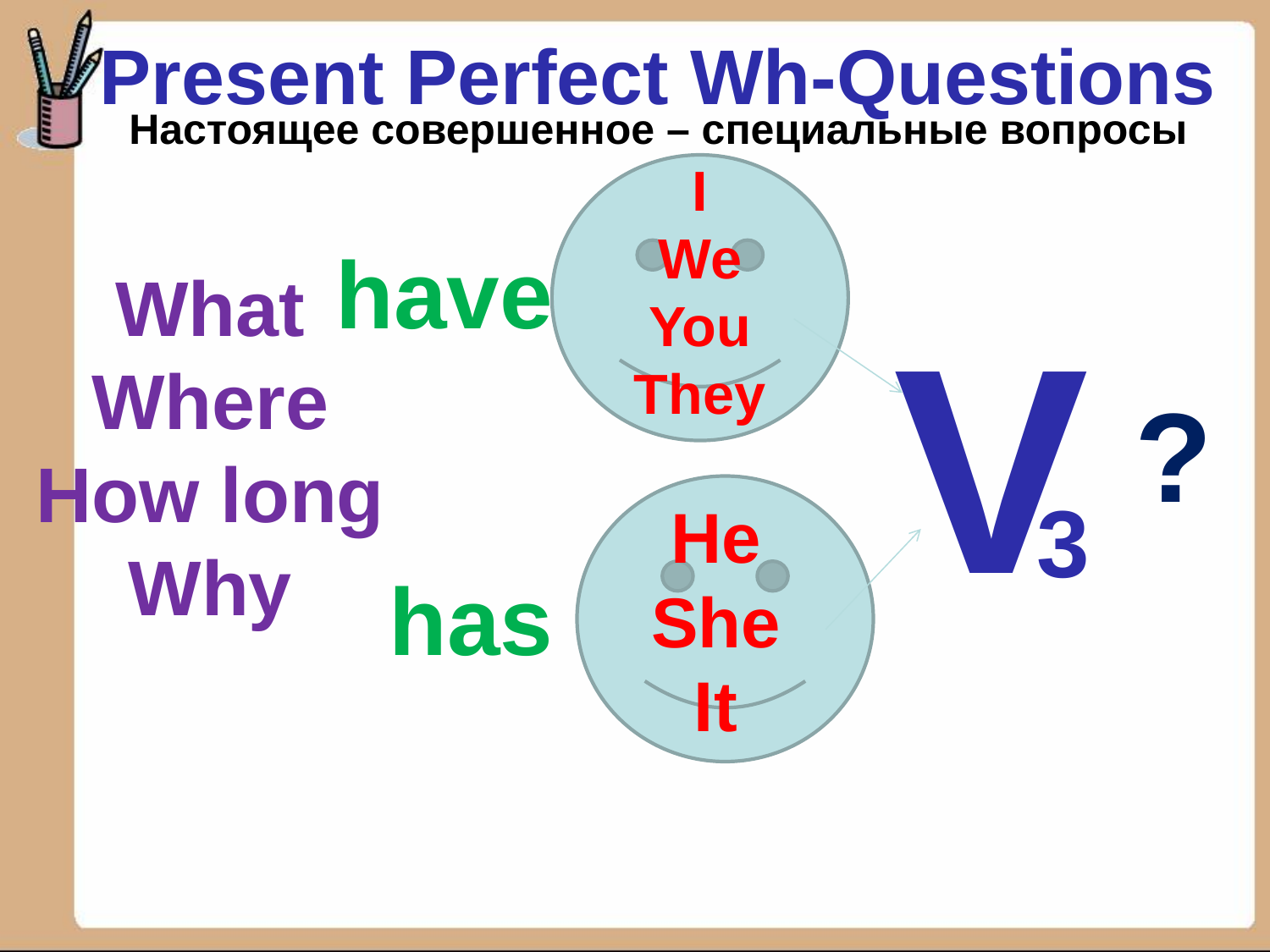

Present Perfect Wh-Questions
Настоящее совершенное – специальные вопросы
I
We
You
They

have
What
Where
How long
Why
V
?

3
He
She
It
has